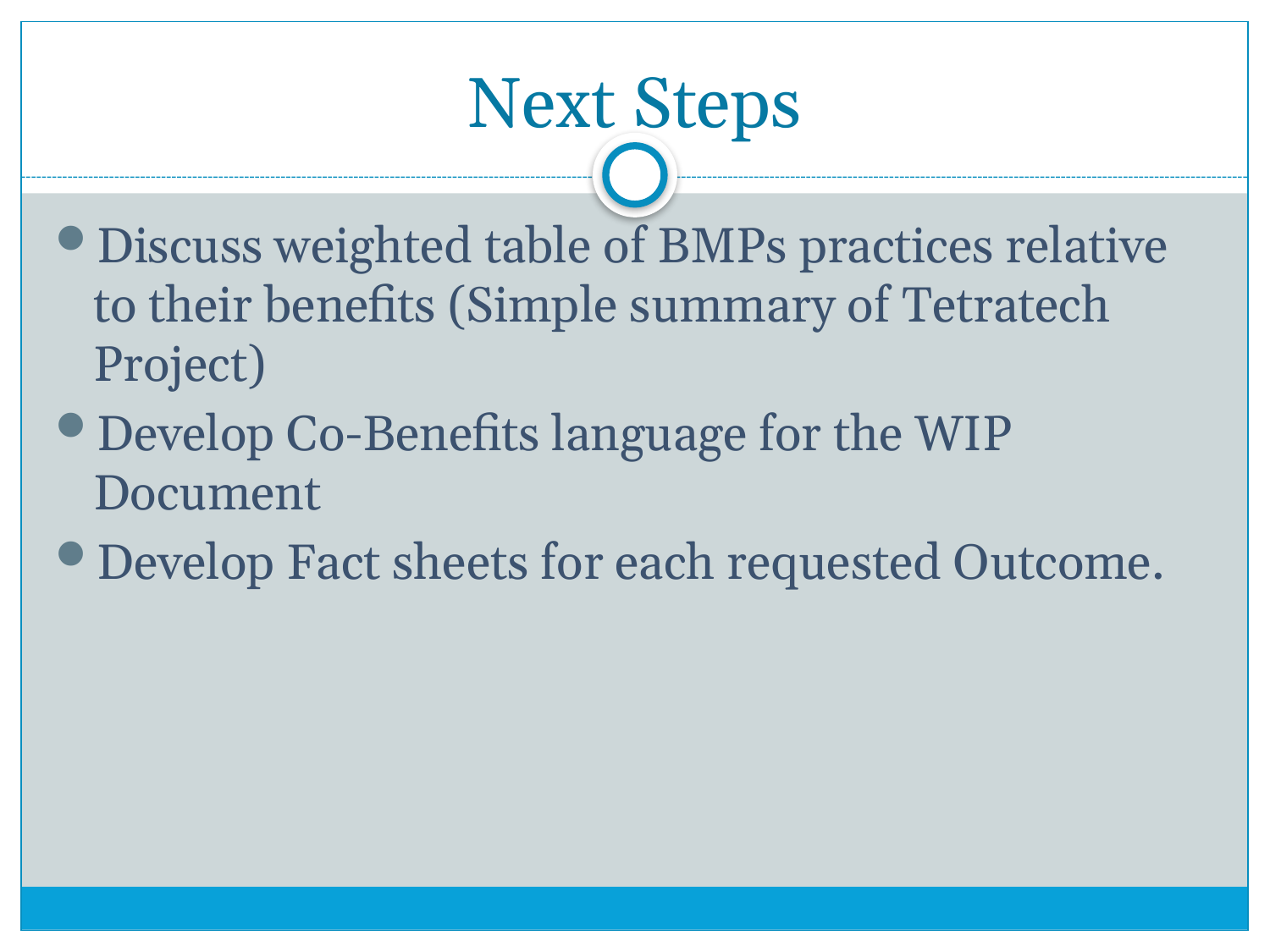

# Next Steps
Discuss weighted table of BMPs practices relative to their benefits (Simple summary of Tetratech Project)
Develop Co-Benefits language for the WIP Document
Develop Fact sheets for each requested Outcome.